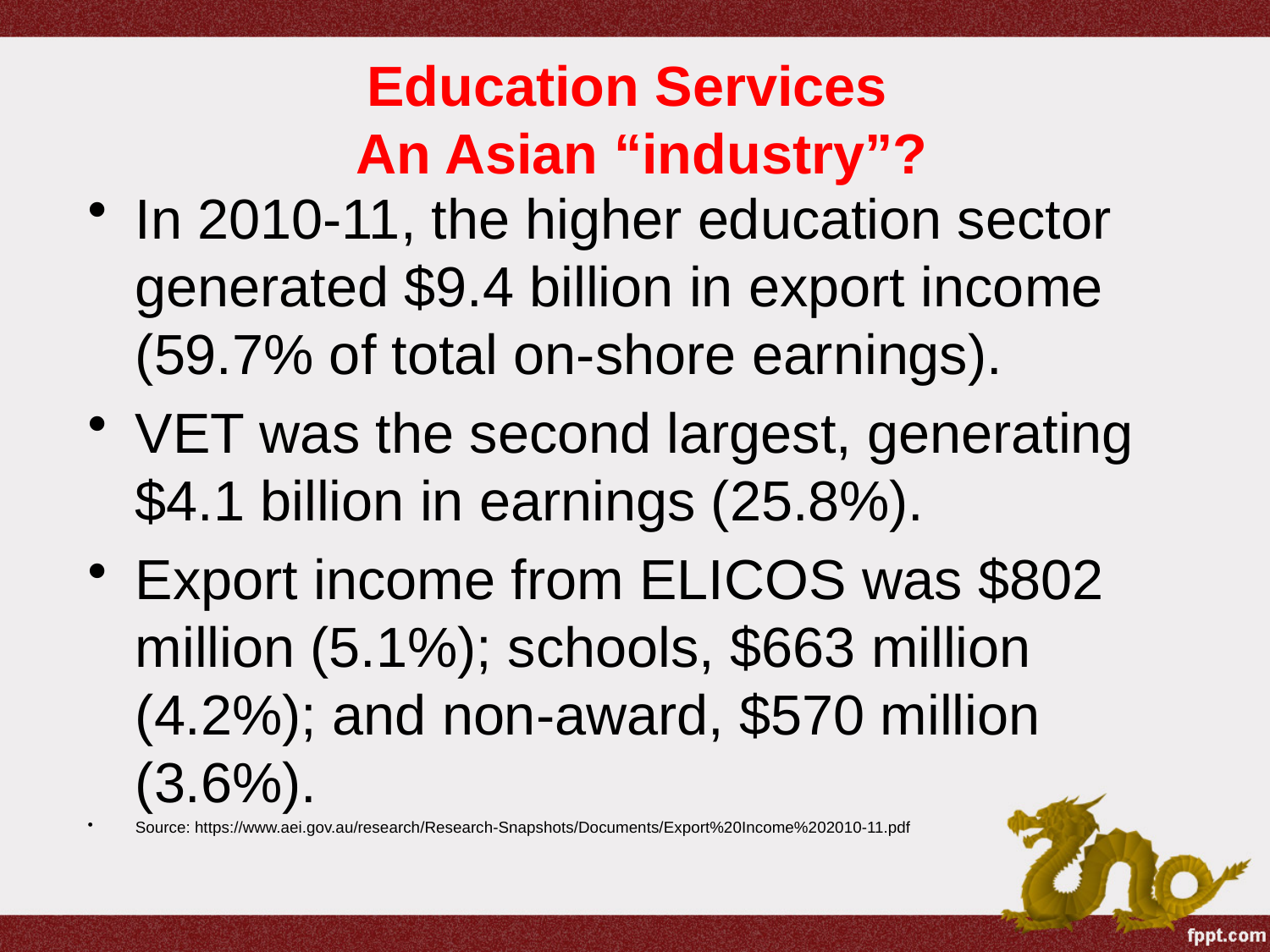

# Education Services An Asian “industry”?
In 2010-11, the higher education sector generated $9.4 billion in export income (59.7% of total on-shore earnings).
VET was the second largest, generating $4.1 billion in earnings (25.8%).
Export income from ELICOS was $802 million (5.1%); schools, $663 million (4.2%); and non-award, $570 million (3.6%).
Source: https://www.aei.gov.au/research/Research-Snapshots/Documents/Export%20Income%202010-11.pdf